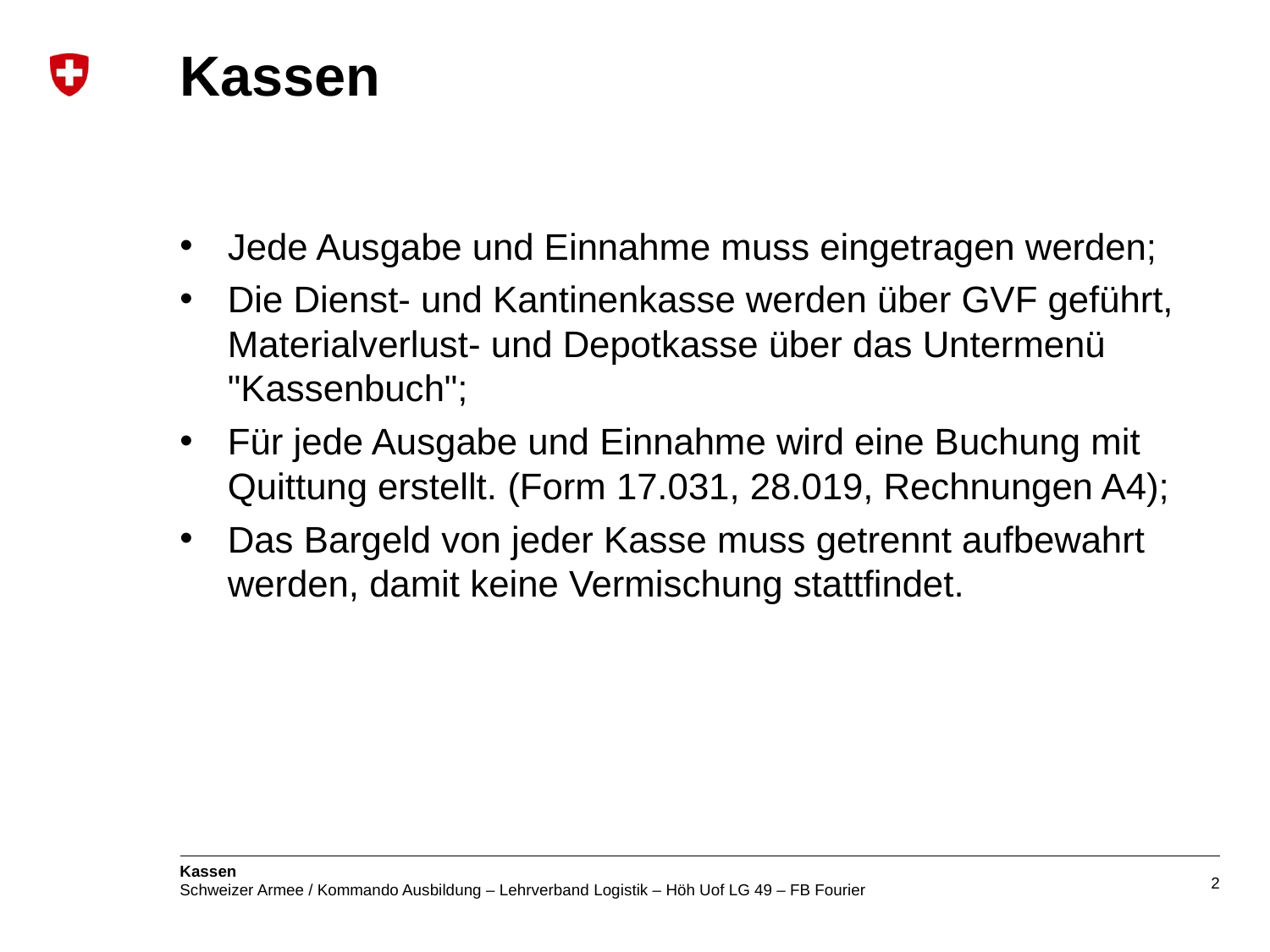

# Kassen

Jede Ausgabe und Einnahme muss eingetragen werden;
Die Dienst- und Kantinenkasse werden über GVF geführt, Materialverlust- und Depotkasse über das Untermenü "Kassenbuch";
Für jede Ausgabe und Einnahme wird eine Buchung mit Quittung erstellt. (Form 17.031, 28.019, Rechnungen A4);
Das Bargeld von jeder Kasse muss getrennt aufbewahrt werden, damit keine Vermischung stattfindet.